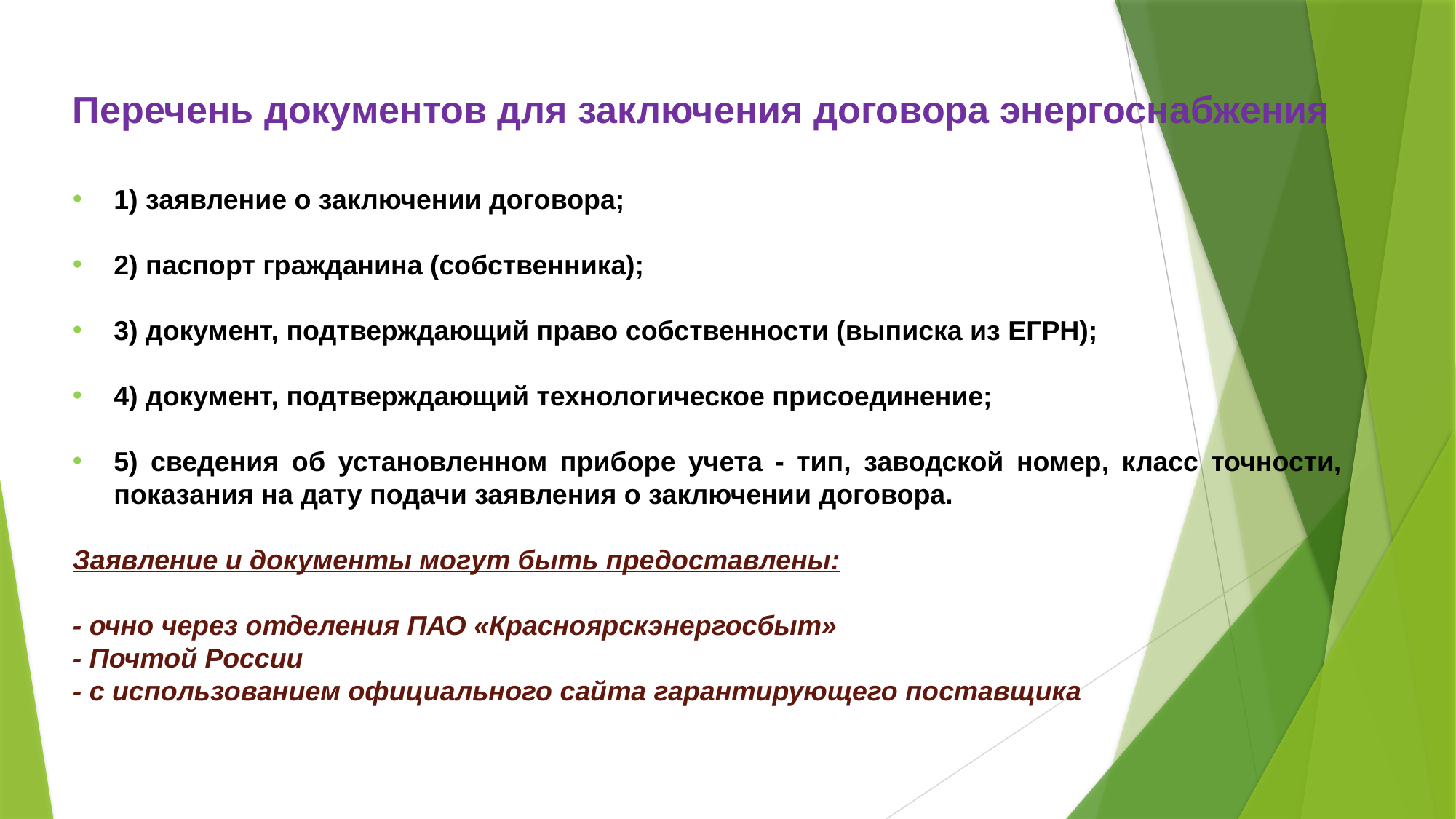

Перечень документов для заключения договора энергоснабжения

1) заявление о заключении договора;

2) паспорт гражданина (собственника);

3) документ, подтверждающий право собственности (выписка из ЕГРН);

4) документ, подтверждающий технологическое присоединение;

5) сведения об установленном приборе учета - тип, заводской номер, класс точности, показания на дату подачи заявления о заключении договора.

Заявление и документы могут быть предоставлены:

- очно через отделения ПАО «Красноярскэнергосбыт»
- Почтой России
- с использованием официального сайта гарантирующего поставщика